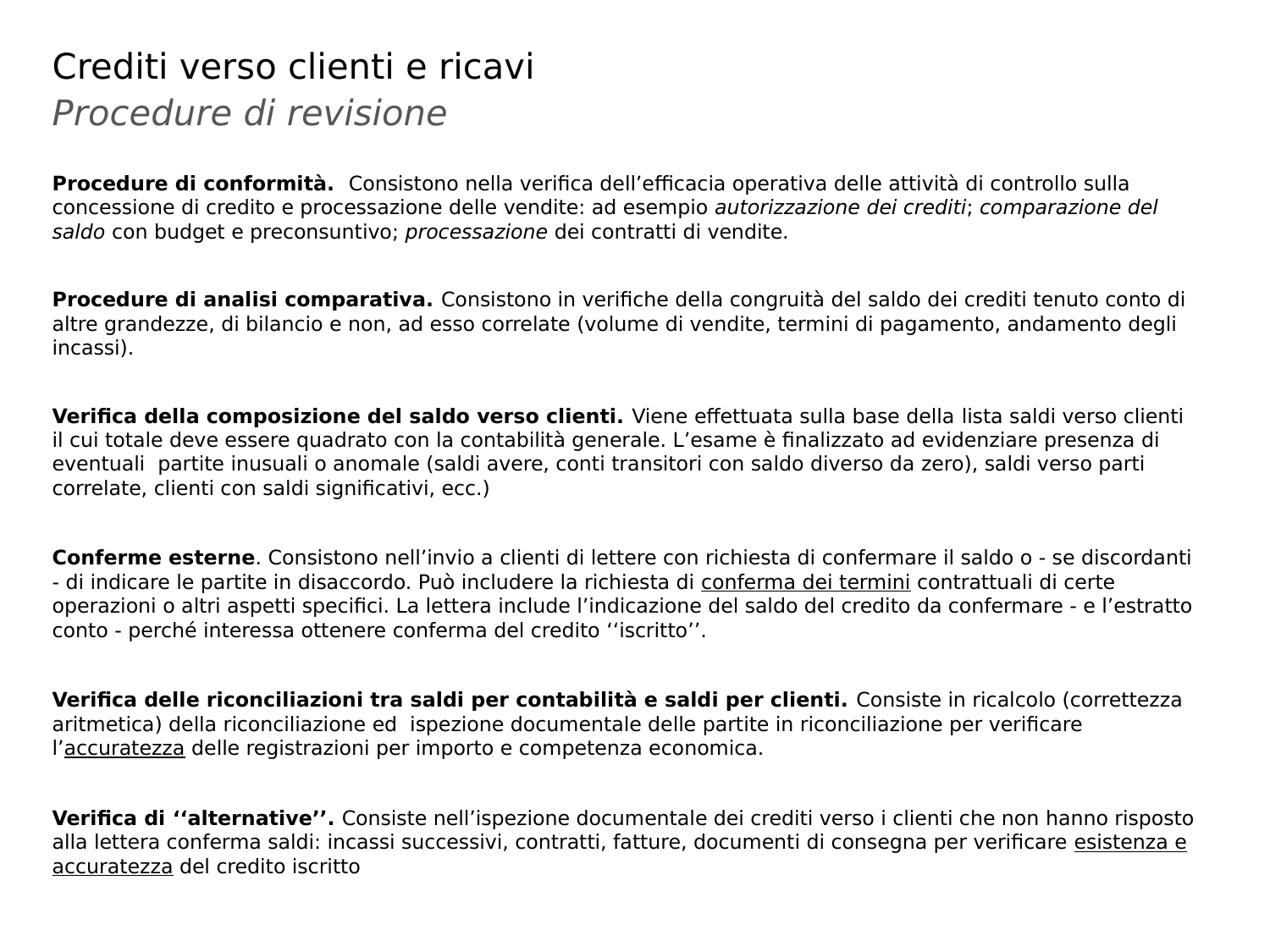

# Crediti verso clienti e ricavi
Procedure di revisione

Procedure di conformità.  Consistono nella verifica dell’efficacia operativa delle attività di controllo sulla concessione di credito e processazione delle vendite: ad esempio autorizzazione dei crediti; comparazione del saldo con budget e preconsuntivo; processazione dei contratti di vendite.

Procedure di analisi comparativa. Consistono in verifiche della congruità del saldo dei crediti tenuto conto di altre grandezze, di bilancio e non, ad esso correlate (volume di vendite, termini di pagamento, andamento degli incassi).

Verifica della composizione del saldo verso clienti. Viene effettuata sulla base della lista saldi verso clienti il cui totale deve essere quadrato con la contabilità generale. L’esame è finalizzato ad evidenziare presenza di eventuali  partite inusuali o anomale (saldi avere, conti transitori con saldo diverso da zero), saldi verso parti correlate, clienti con saldi significativi, ecc.)

Conferme esterne. Consistono nell’invio a clienti di lettere con richiesta di confermare il saldo o - se discordanti - di indicare le partite in disaccordo. Può includere la richiesta di conferma dei termini contrattuali di certe operazioni o altri aspetti specifici. La lettera include l’indicazione del saldo del credito da confermare - e l’estratto conto - perché interessa ottenere conferma del credito ‘‘iscritto’’.

Verifica delle riconciliazioni tra saldi per contabilità e saldi per clienti. Consiste in ricalcolo (correttezza aritmetica) della riconciliazione ed  ispezione documentale delle partite in riconciliazione per verificare l’accuratezza delle registrazioni per importo e competenza economica.

Verifica di ‘‘alternative’’. Consiste nell’ispezione documentale dei crediti verso i clienti che non hanno risposto alla lettera conferma saldi: incassi successivi, contratti, fatture, documenti di consegna per verificare esistenza e accuratezza del credito iscritto